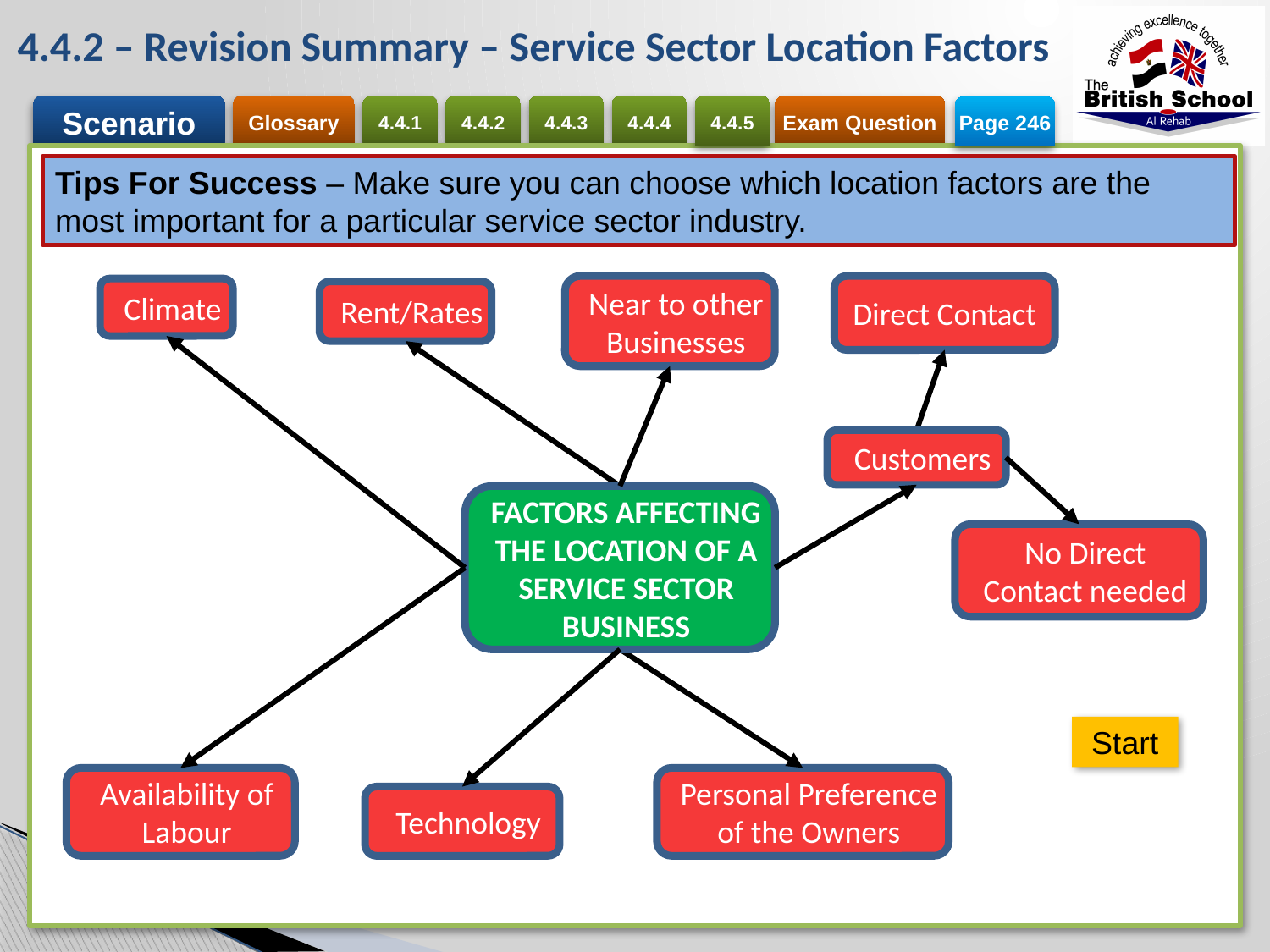

# 4.4.2 – Revision Summary – Service Sector Location Factors
Page 246
Tips For Success – Make sure you can choose which location factors are the most important for a particular service sector industry.
Near to other Businesses
Direct Contact
Climate
Rent/Rates
Customers
No Direct Contact needed
FACTORS AFFECTING THE LOCATION OF A SERVICE SECTOR BUSINESS
Availability of Labour
Technology
Personal Preference of the Owners
Start